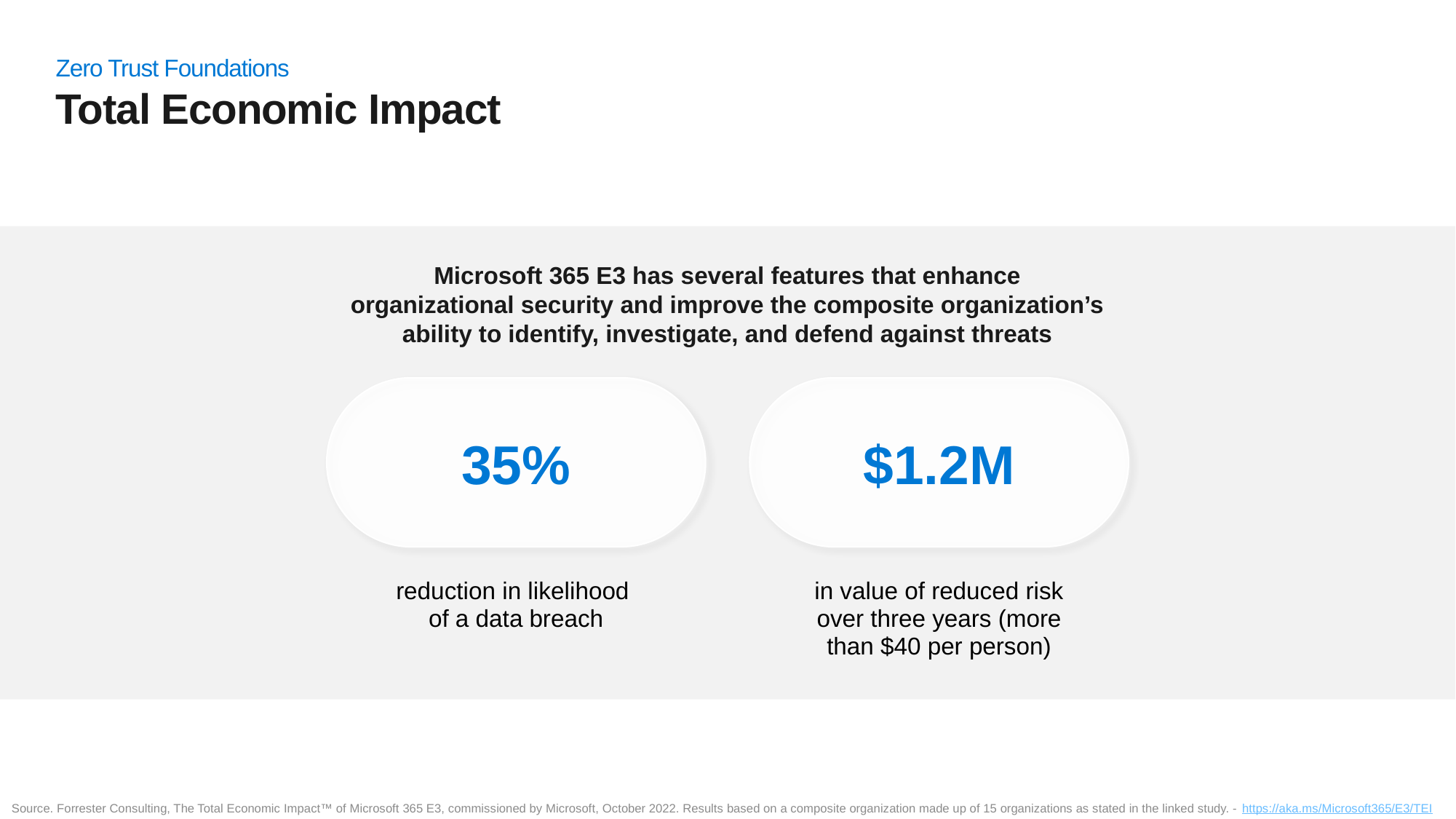

Zero Trust Foundations
Total Economic Impact

Microsoft 365 E3 has several features that enhance organizational security and improve the composite organization’s ability to identify, investigate, and defend against threats

35%
reduction in likelihood
of a data breach

$1.2M
in value of reduced risk over three years (more than $40 per person)
Source. Forrester Consulting, The Total Economic Impact™ of Microsoft 365 E3, commissioned by Microsoft, October 2022. Results based on a composite organization made up of 15 organizations as stated in the linked study. - https://aka.ms/Microsoft365/E3/TEI